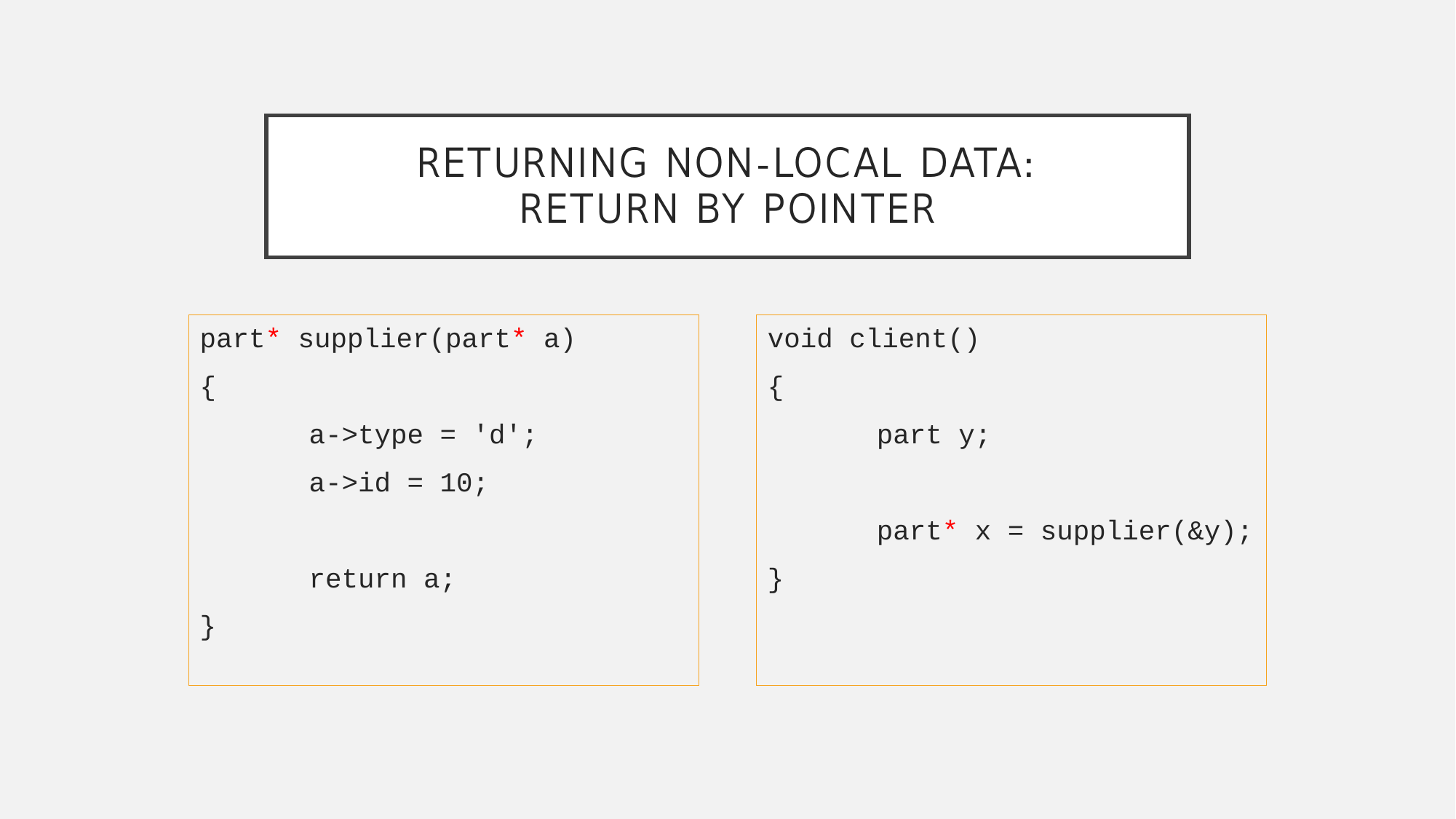

# Returning Non-Local Data: Return By pointer
part* supplier(part* a)
{
	a->type = 'd';
	a->id = 10;

	return a;
}
void client()
{
	part y;

	part* x = supplier(&y);
}